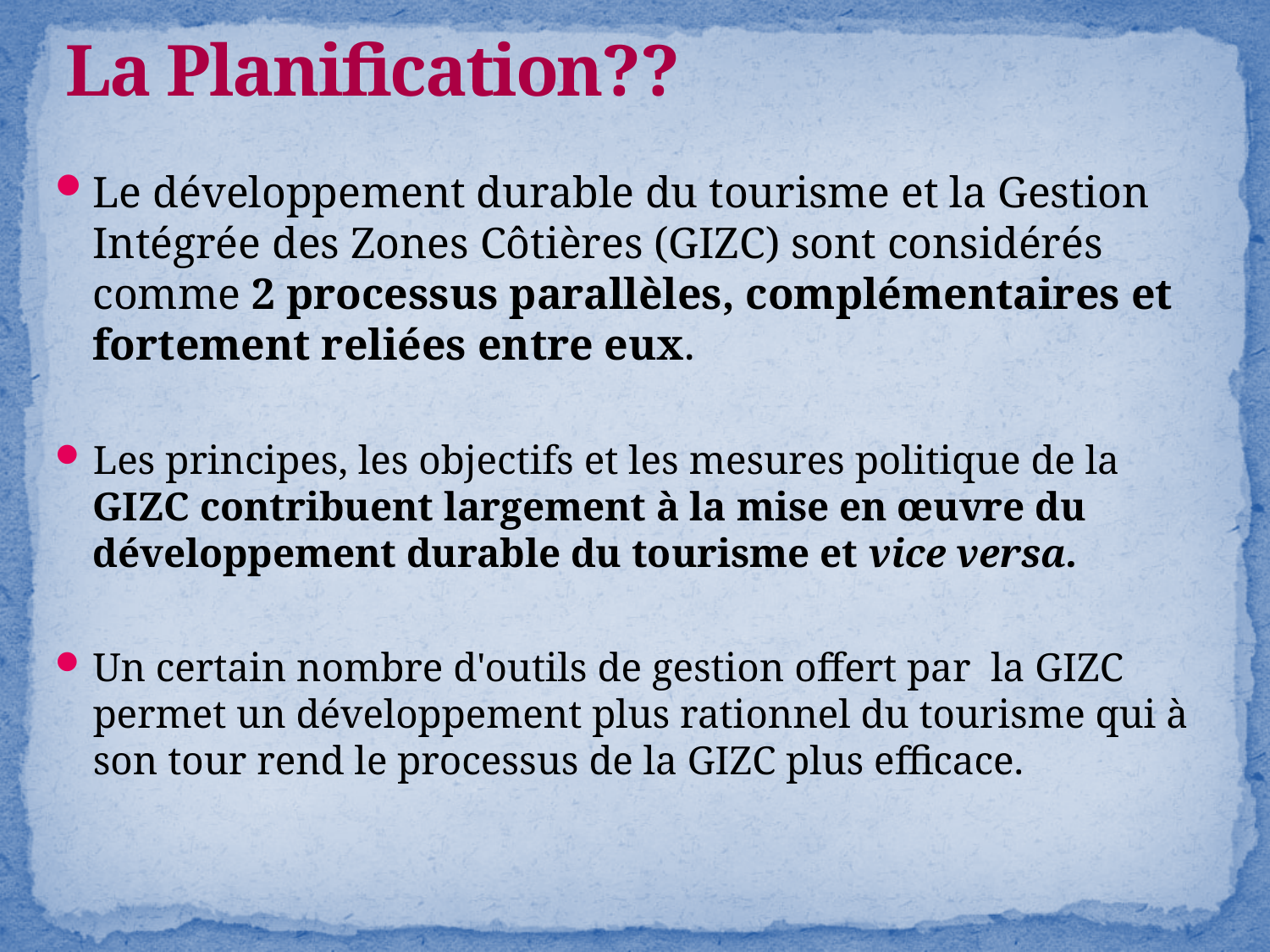

# La Planification??
Le développement durable du tourisme et la Gestion Intégrée des Zones Côtières (GIZC) sont considérés comme 2 processus parallèles, complémentaires et fortement reliées entre eux.

Les principes, les objectifs et les mesures politique de la GIZC contribuent largement à la mise en œuvre du développement durable du tourisme et vice versa.

Un certain nombre d'outils de gestion offert par  la GIZC permet un développement plus rationnel du tourisme qui à son tour rend le processus de la GIZC plus efficace.